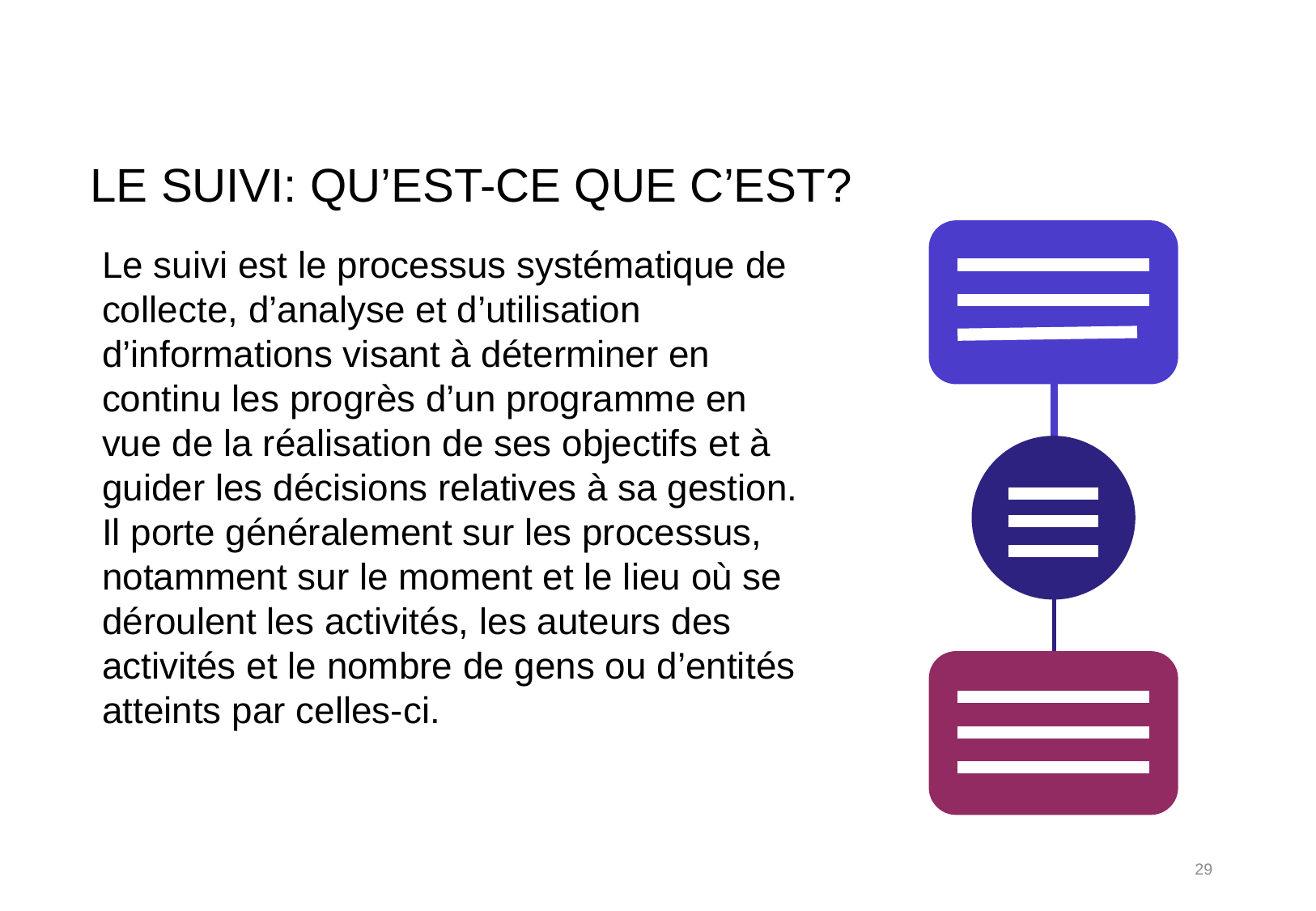

# Le suivi: qu’est-ce que c’est?

Le suivi est le processus systématique de collecte, d’analyse et d’utilisation d’informations visant à déterminer en continu les progrès d’un programme en vue de la réalisation de ses objectifs et à guider les décisions relatives à sa gestion. Il porte généralement sur les processus, notamment sur le moment et le lieu où se déroulent les activités, les auteurs des activités et le nombre de gens ou d’entités atteints par celles-ci.
29